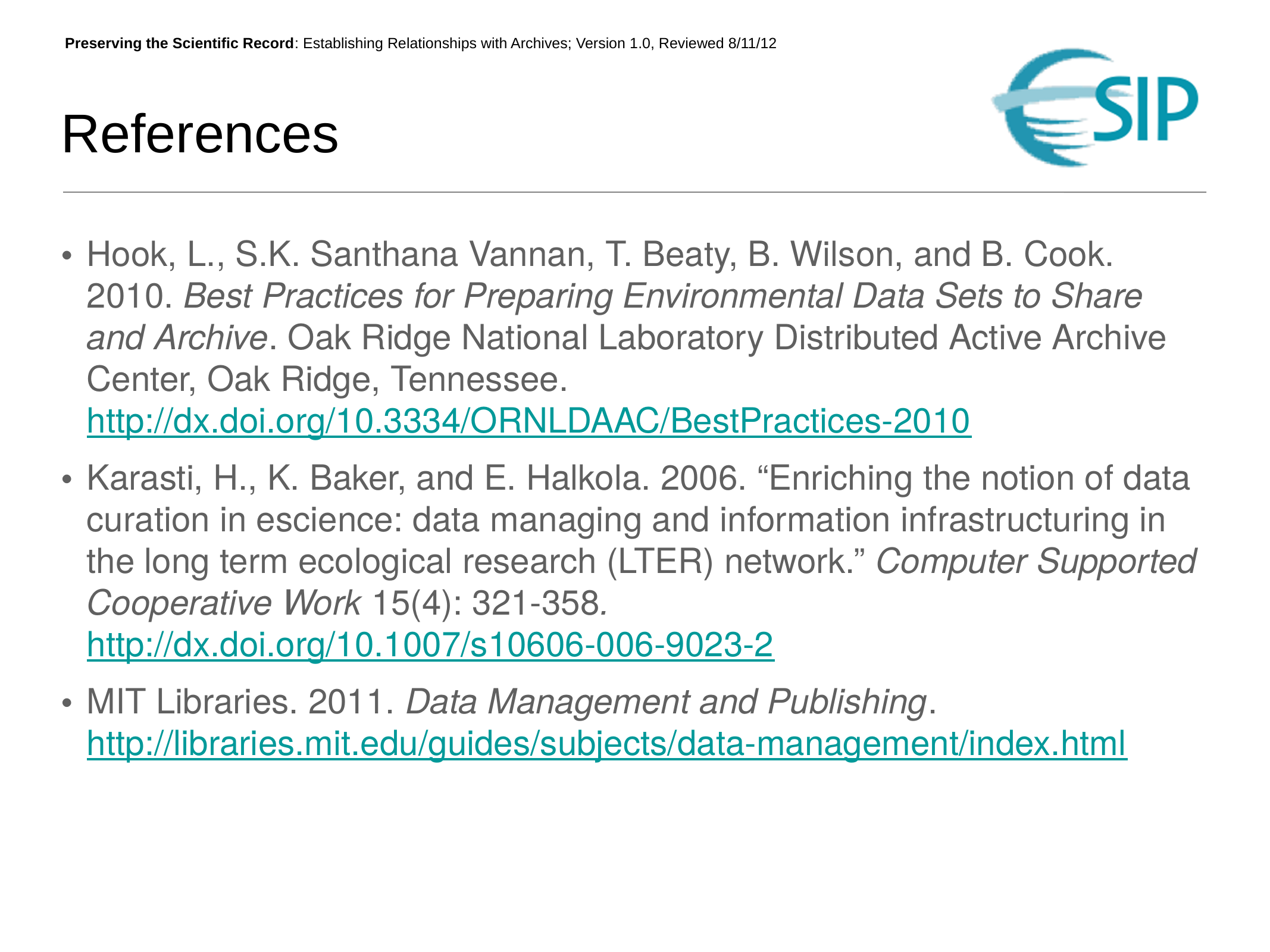

# References
Hook, L., S.K. Santhana Vannan, T. Beaty, B. Wilson, and B. Cook. 2010. Best Practices for Preparing Environmental Data Sets to Share and Archive. Oak Ridge National Laboratory Distributed Active Archive Center, Oak Ridge, Tennessee. http://dx.doi.org/10.3334/ORNLDAAC/BestPractices-2010
Karasti, H., K. Baker, and E. Halkola. 2006. “Enriching the notion of data curation in escience: data managing and information infrastructuring in the long term ecological research (LTER) network.” Computer Supported Cooperative Work 15(4): 321-358. http://dx.doi.org/10.1007/s10606-006-9023-2
MIT Libraries. 2011. Data Management and Publishing. http://libraries.mit.edu/guides/subjects/data-management/index.html